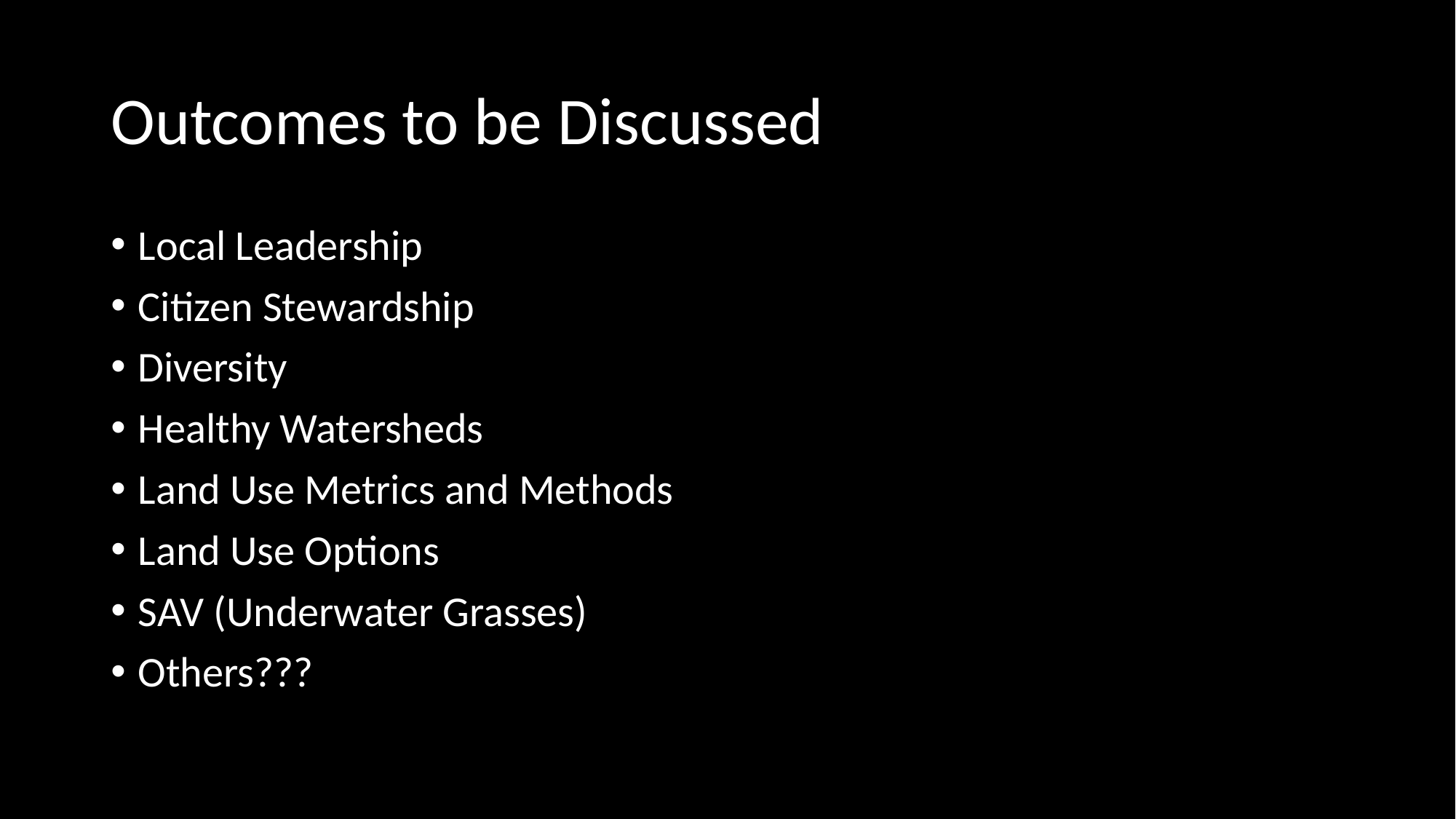

# Outcomes to be Discussed
Local Leadership
Citizen Stewardship
Diversity
Healthy Watersheds
Land Use Metrics and Methods
Land Use Options
SAV (Underwater Grasses)
Others???